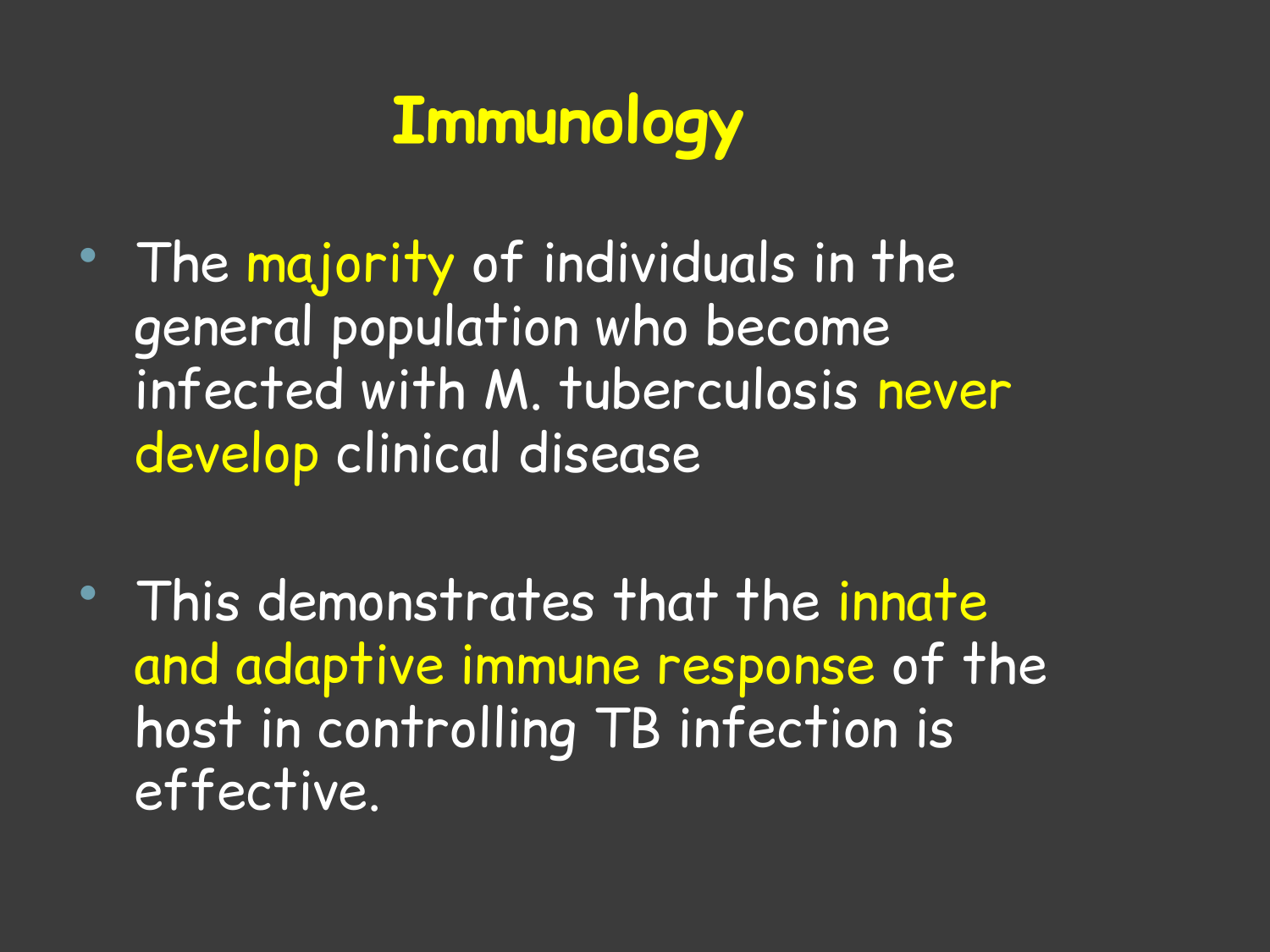

# Immunology
The majority of individuals in the general population who become infected with M. tuberculosis never develop clinical disease

This demonstrates that the innate and adaptive immune response of the host in controlling TB infection is effective.